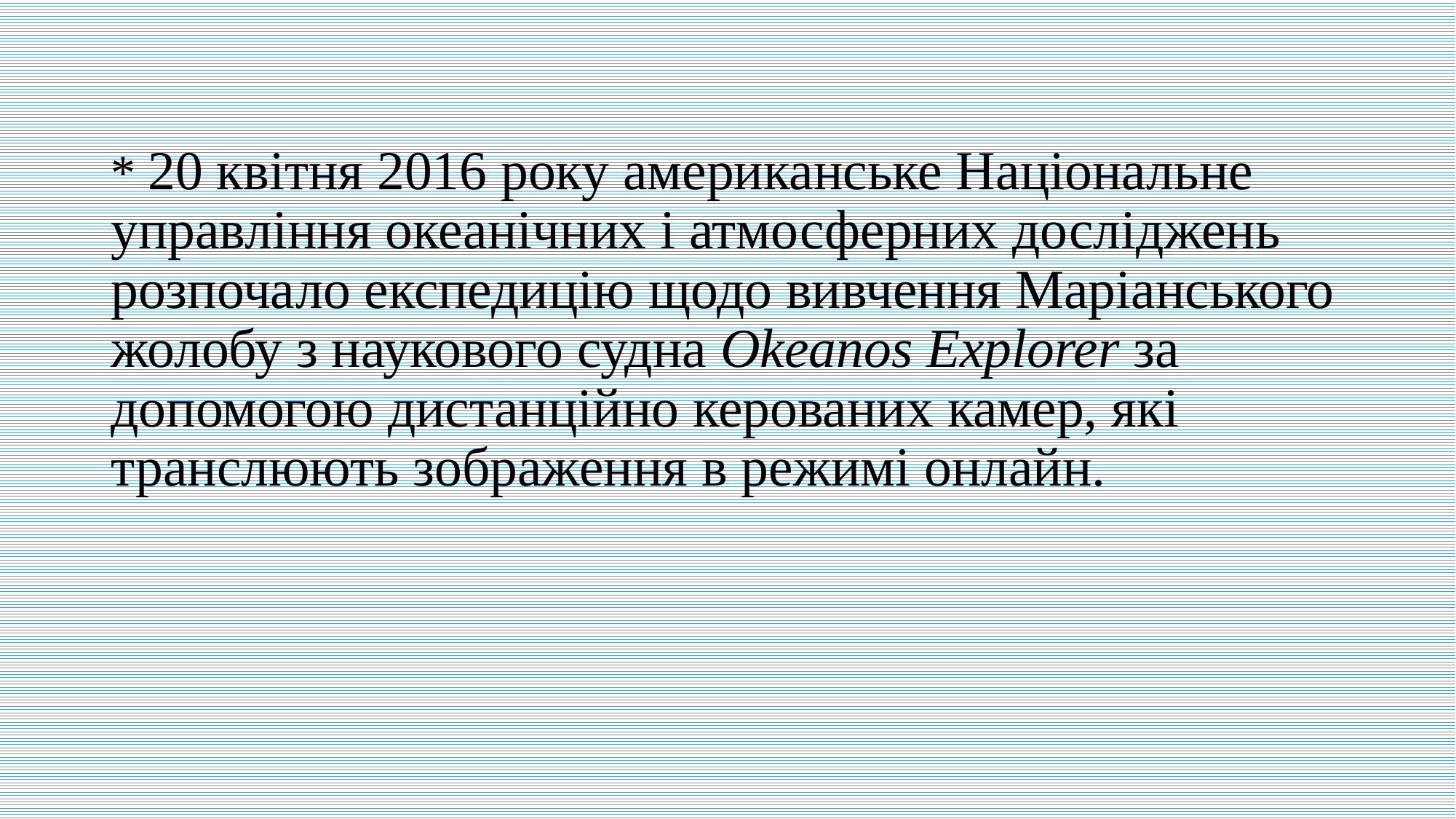

# * 20 квітня 2016 року американське Національне управління океанічних і атмосферних досліджень розпочало експедицію щодо вивчення Маріанського жолобу з наукового судна Okeanos Explorer за допомогою дистанційно керованих камер, які транслюють зображення в режимі онлайн.